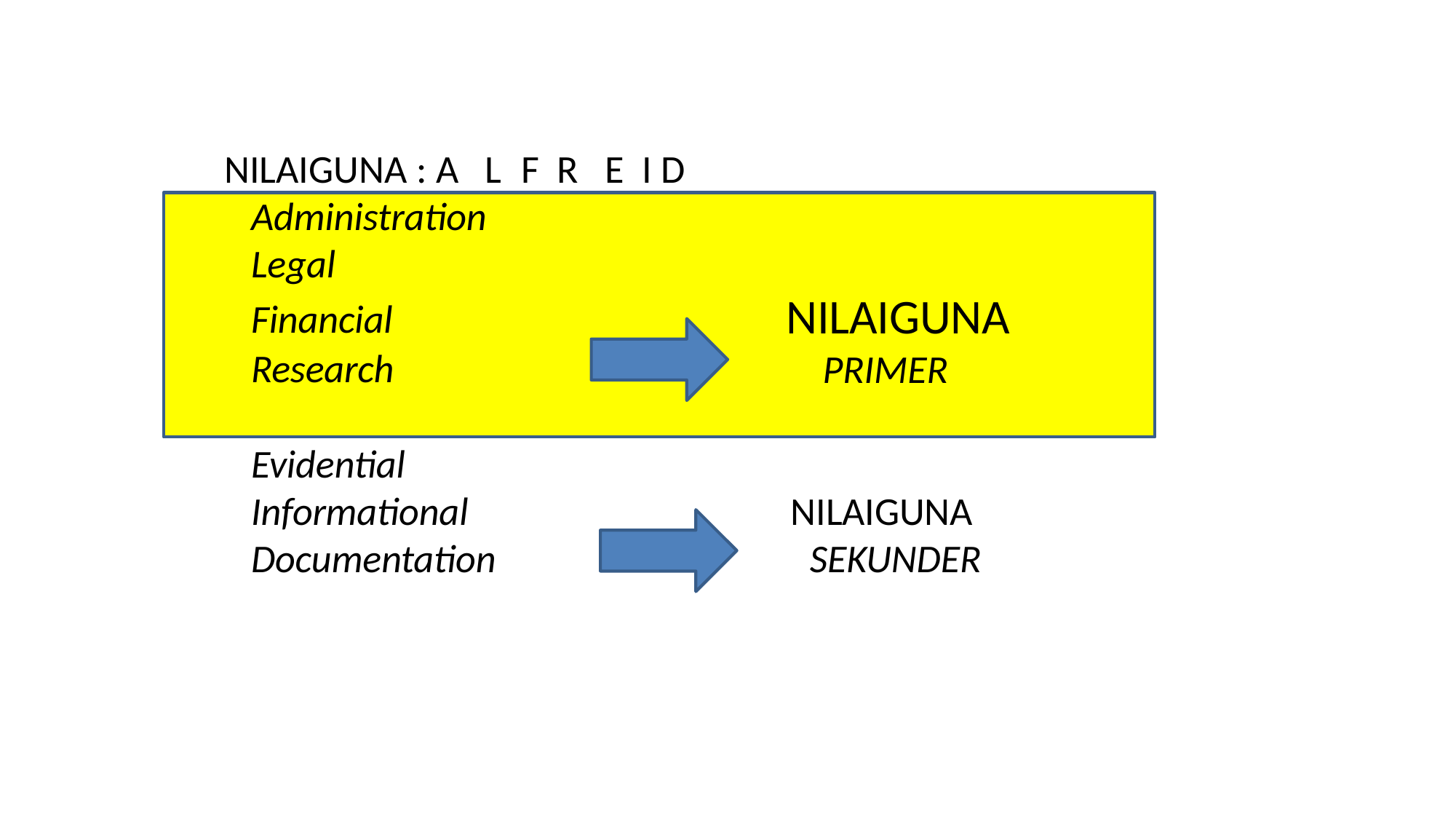

NILAIGUNA : A
L	F	R	E	I D
Administration Legal
Financial Research

NILAIGUNA
PRIMER

Evidential Informational Documentation
NILAIGUNA
SEKUNDER